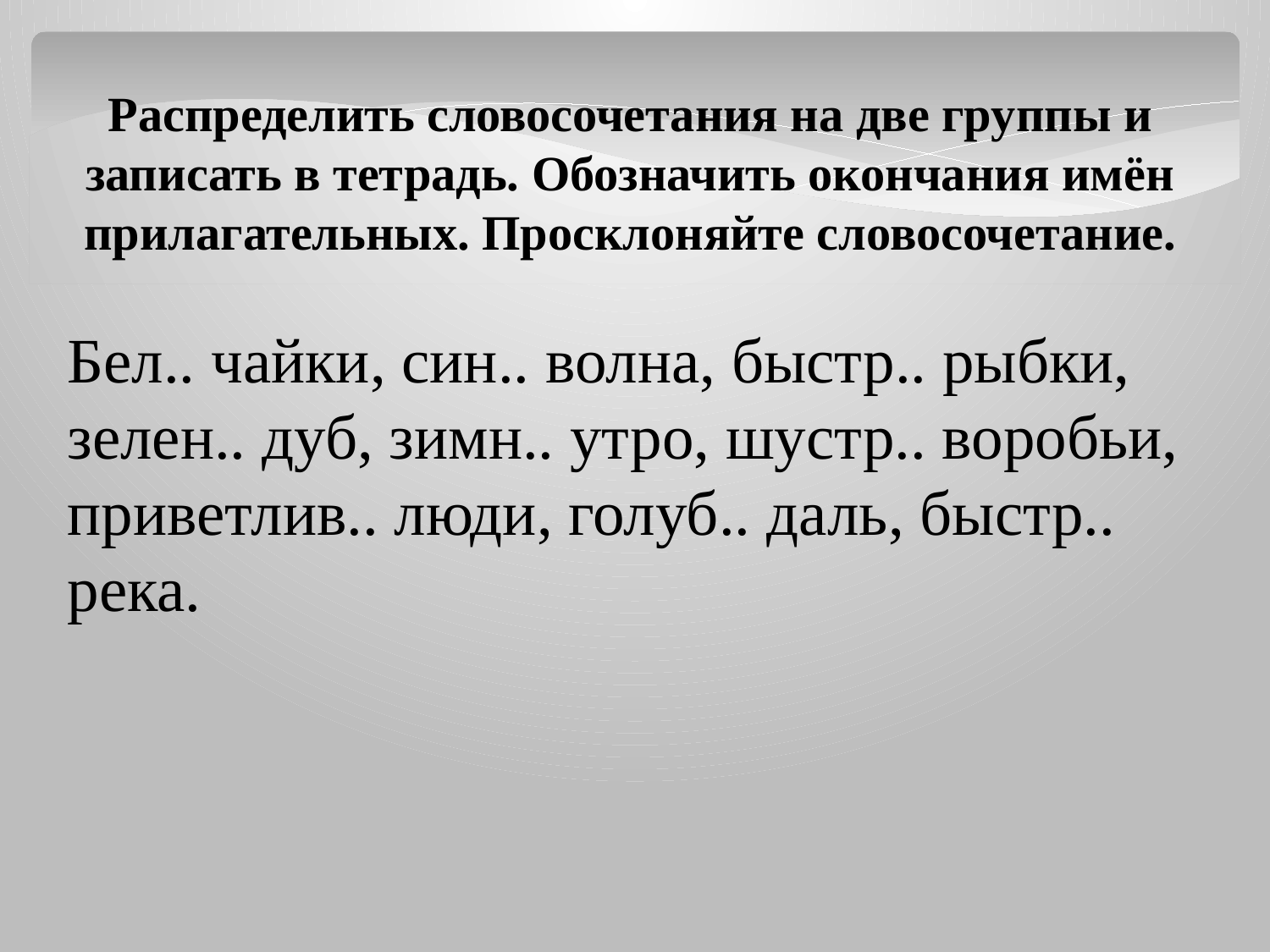

Распределить словосочетания на две группы и записать в тетрадь. Обозначить окончания имён прилагательных. Просклоняйте словосочетание.

Бел.. чайки, син.. волна, быстр.. рыбки, зелен.. дуб, зимн.. утро, шустр.. воробьи, приветлив.. люди, голуб.. даль, быстр.. река.